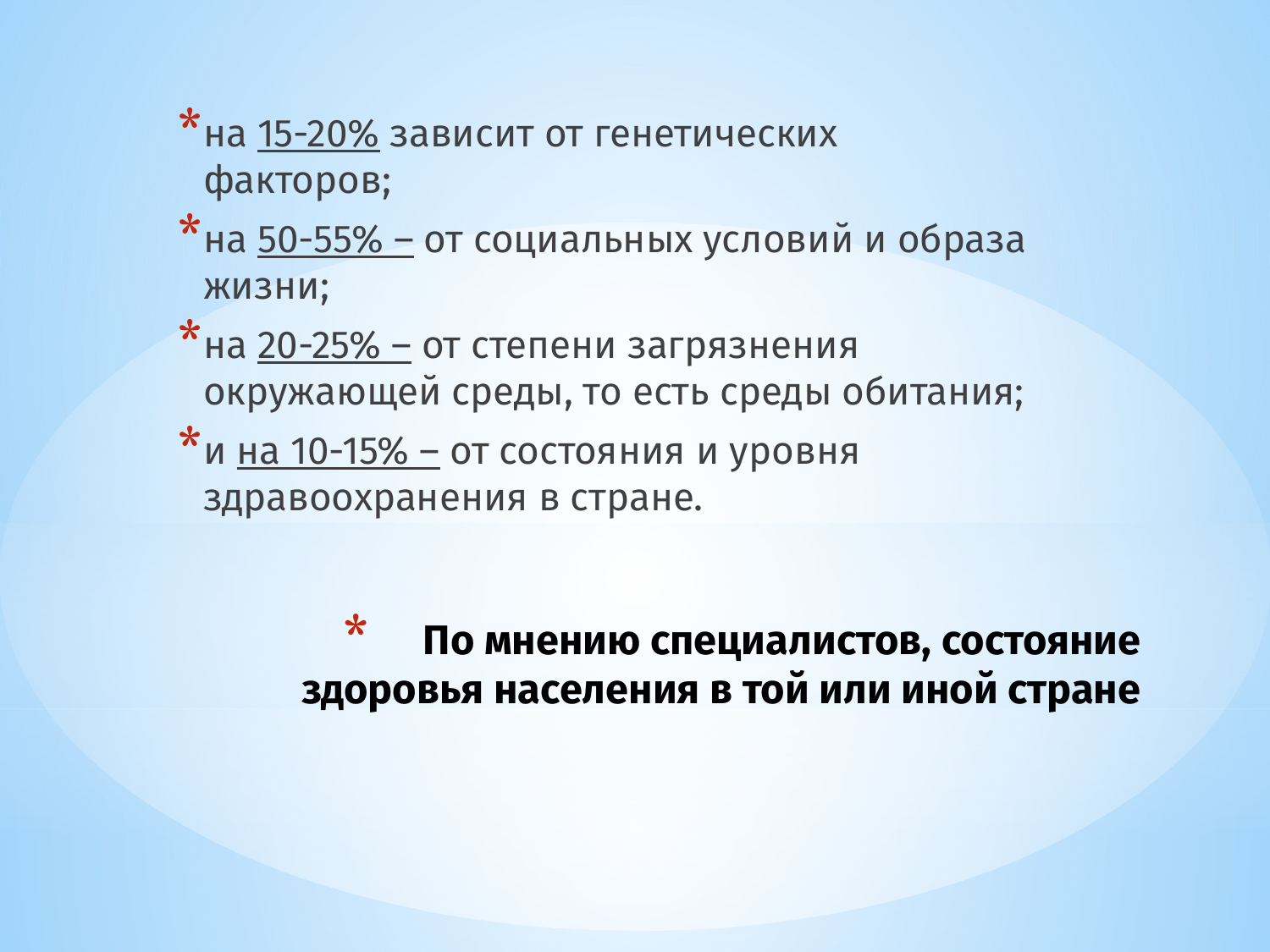

на 15-20% зависит от генетических факторов;
на 50-55% – от социальных условий и образа жизни;
на 20-25% – от степени загрязнения окружающей среды, то есть среды обитания;
и на 10-15% – от состояния и уровня здравоохранения в стране.

# По мнению специалистов, состояние здоровья населения в той или иной стране